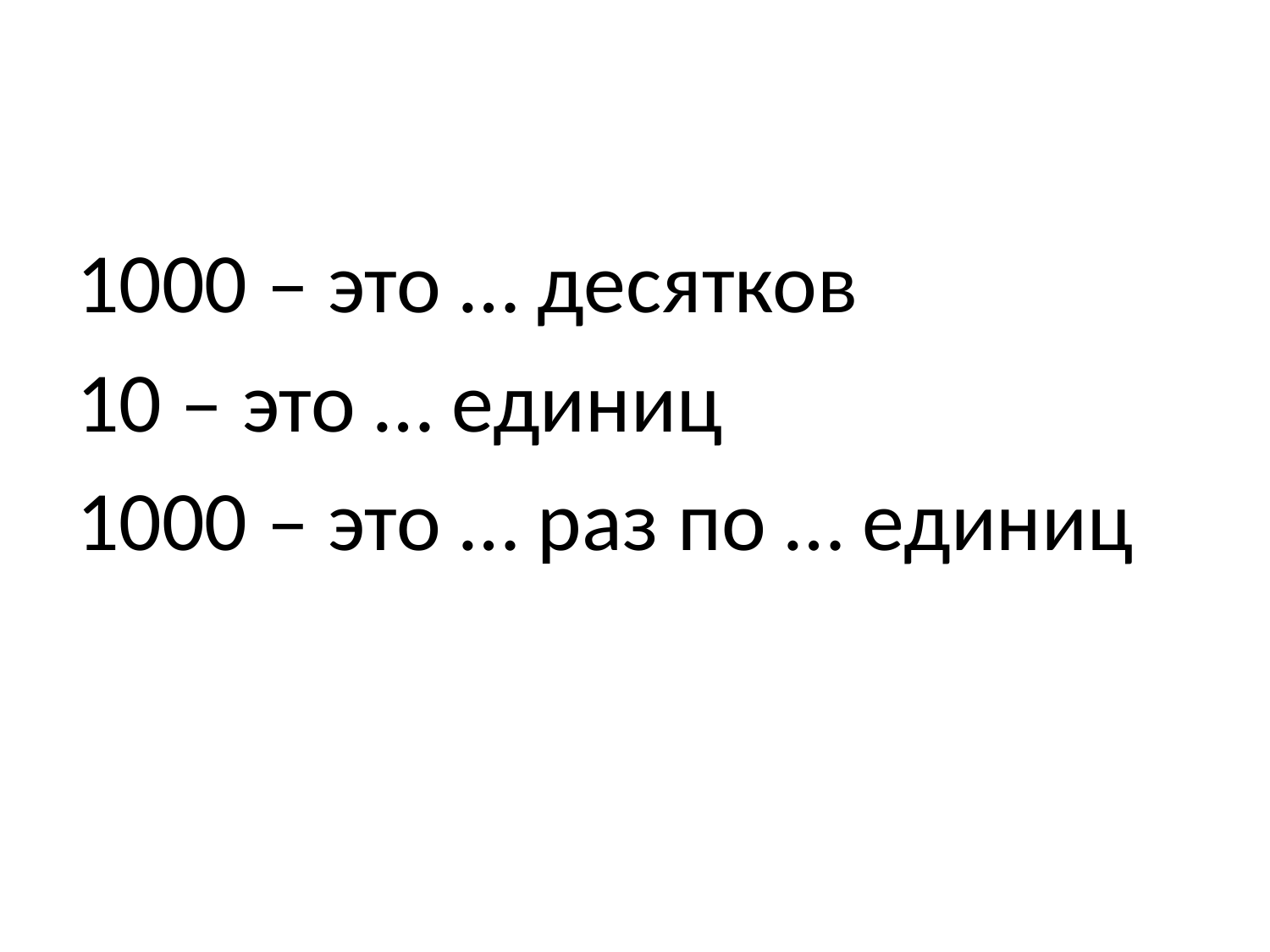

#
1000 – это … десятков
10 – это … единиц
1000 – это … раз по … единиц